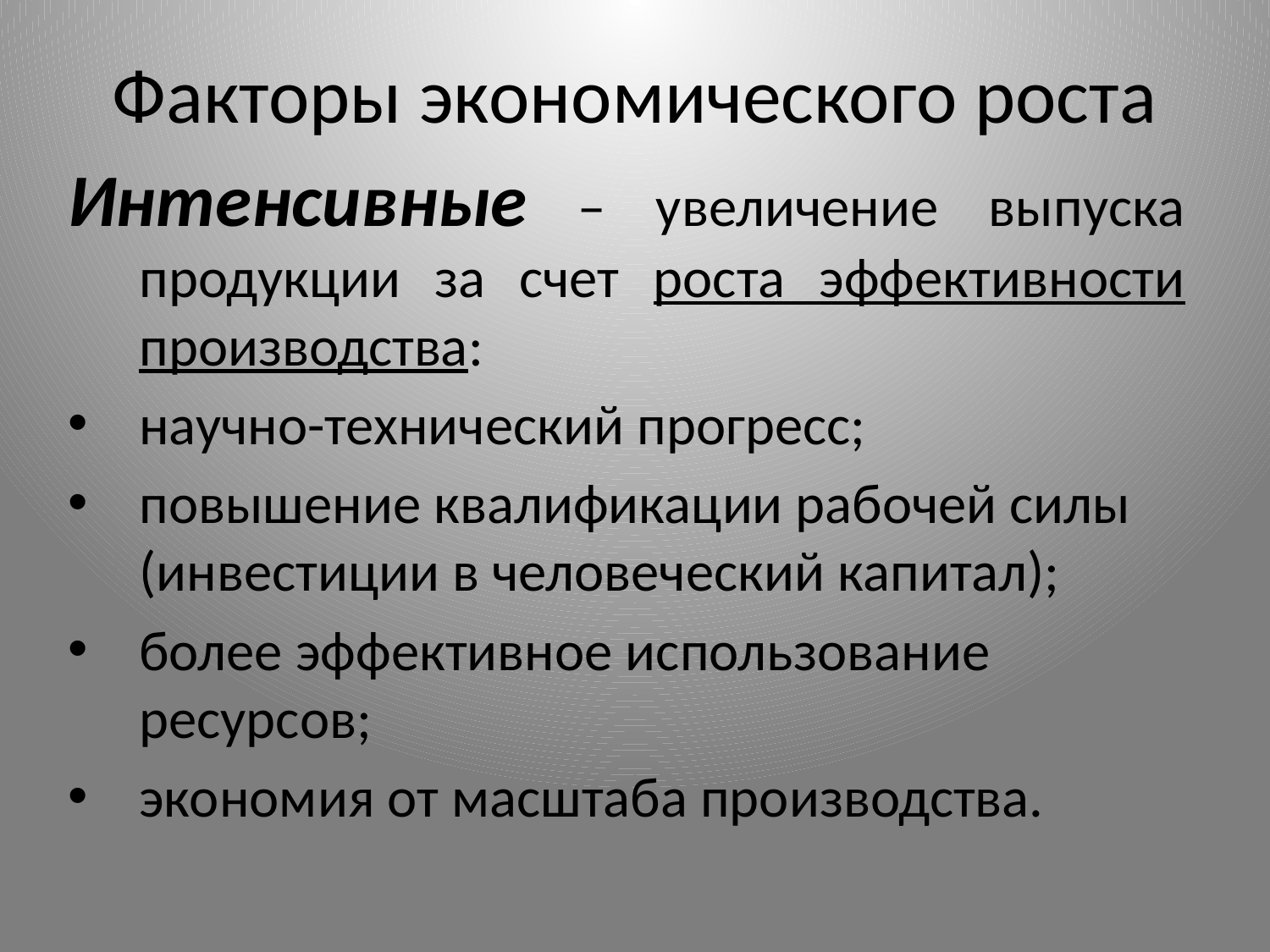

# Факторы экономического роста
Интенсивные – увеличение выпуска продукции за счет роста эффективности производства:
научно-технический прогресс;
повышение квалификации рабочей силы (инвестиции в человеческий капитал);
более эффективное использование ресурсов;
экономия от масштаба производства.